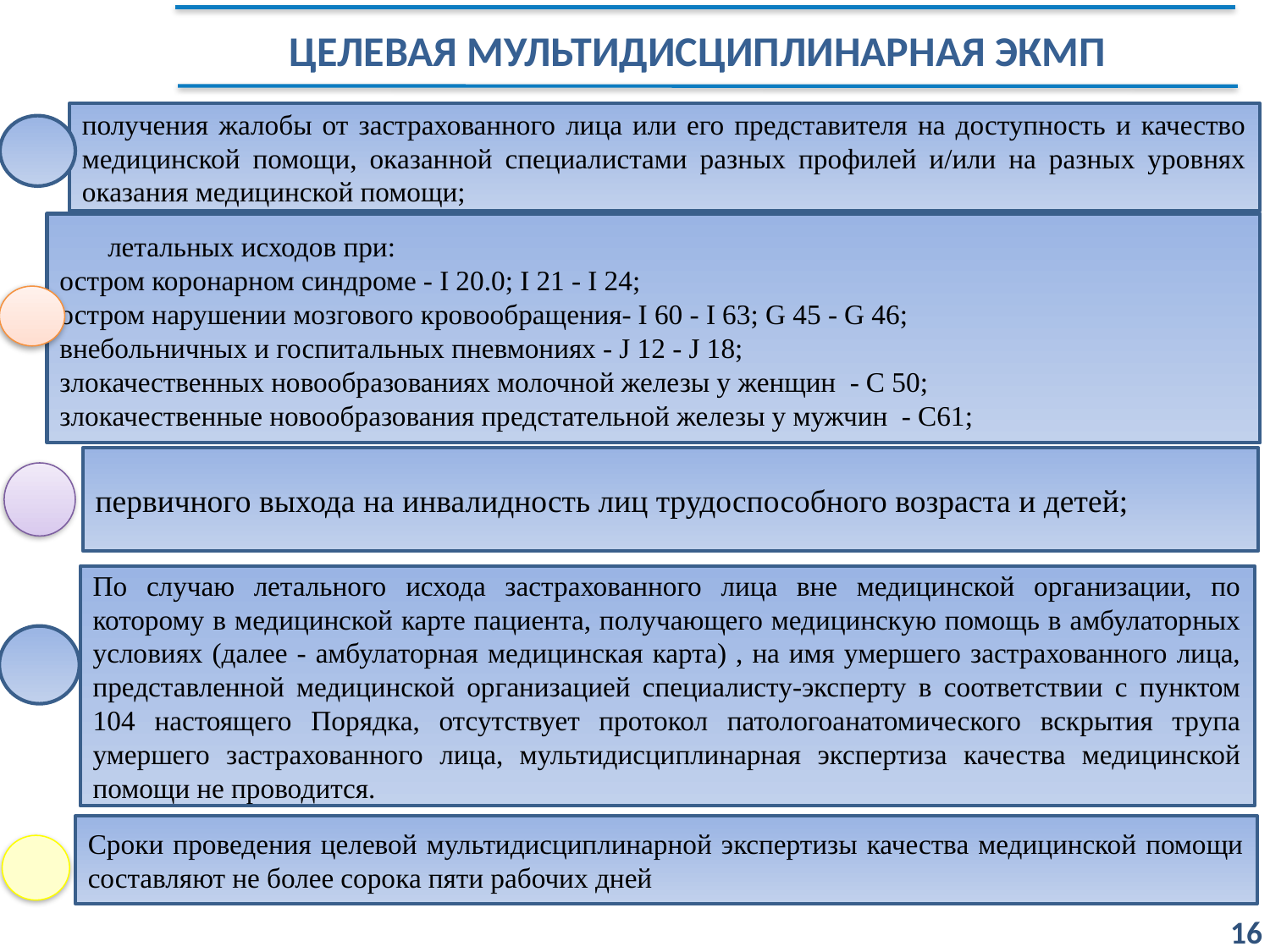

Целевая мультидисциплинарная ЭКМП
получения жалобы от застрахованного лица или его представителя на доступность и качество медицинской помощи, оказанной специалистами разных профилей и/или на разных уровнях оказания медицинской помощи;

      летальных исходов при:
остром коронарном синдроме - I 20.0; I 21 - I 24;
остром нарушении мозгового кровообращения- I 60 - I 63; G 45 - G 46;
внебольничных и госпитальных пневмониях - J 12 - J 18;
злокачественных новообразованиях молочной железы у женщин  - C 50;
злокачественные новообразования предстательной железы у мужчин  - C61;

первичного выхода на инвалидность лиц трудоспособного возраста и детей;

По случаю летального исхода застрахованного лица вне медицинской организации, по которому в медицинской карте пациента, получающего медицинскую помощь в амбулаторных условиях (далее - амбулаторная медицинская карта) , на имя умершего застрахованного лица, представленной медицинской организацией специалисту-эксперту в соответствии с пунктом 104 настоящего Порядка, отсутствует протокол патологоанатомического вскрытия трупа умершего застрахованного лица, мультидисциплинарная экспертиза качества медицинской помощи не проводится.

Сроки проведения целевой мультидисциплинарной экспертизы качества медицинской помощи составляют не более сорока пяти рабочих дней

16